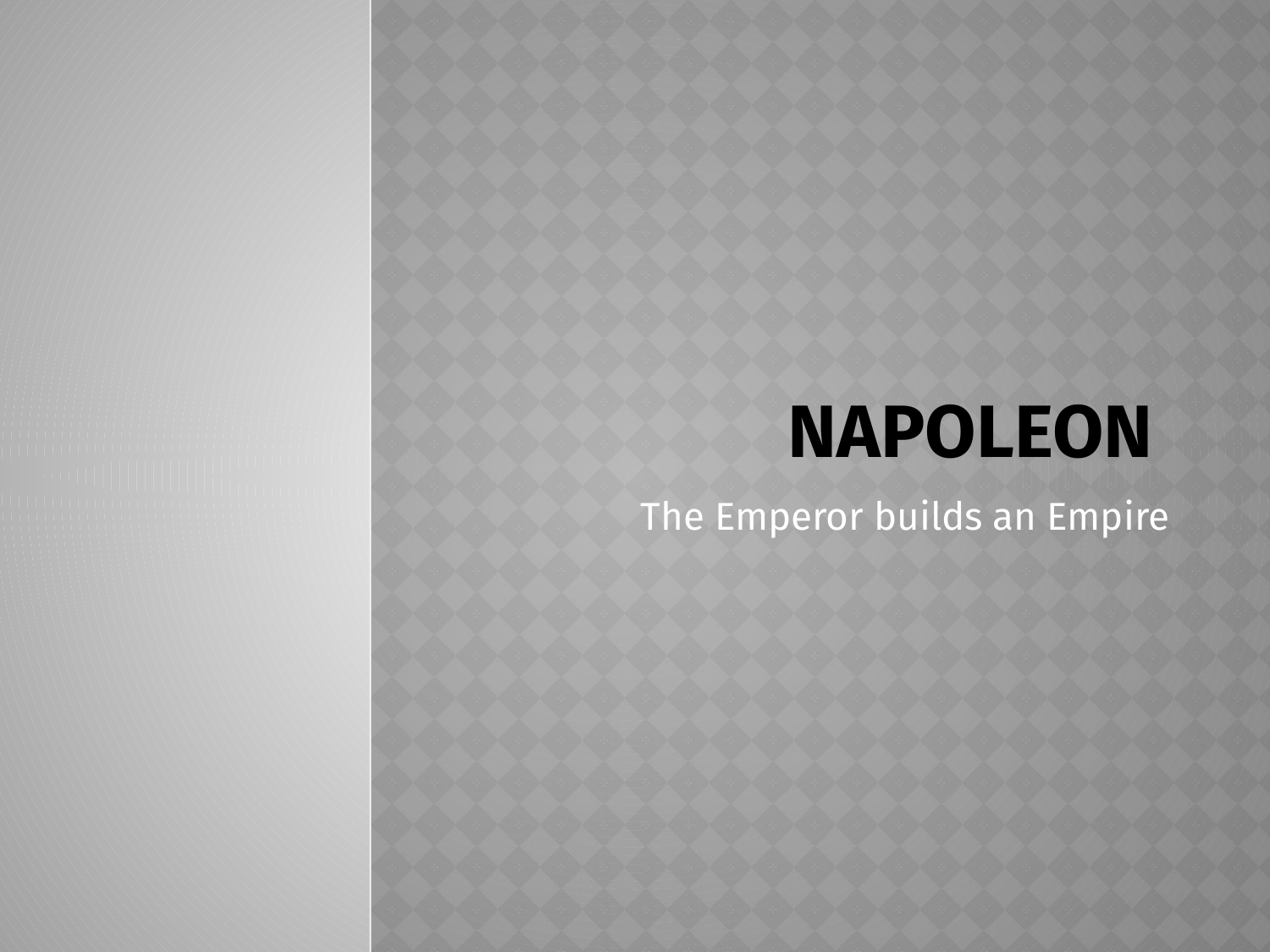

# Napoleon
The Emperor builds an Empire